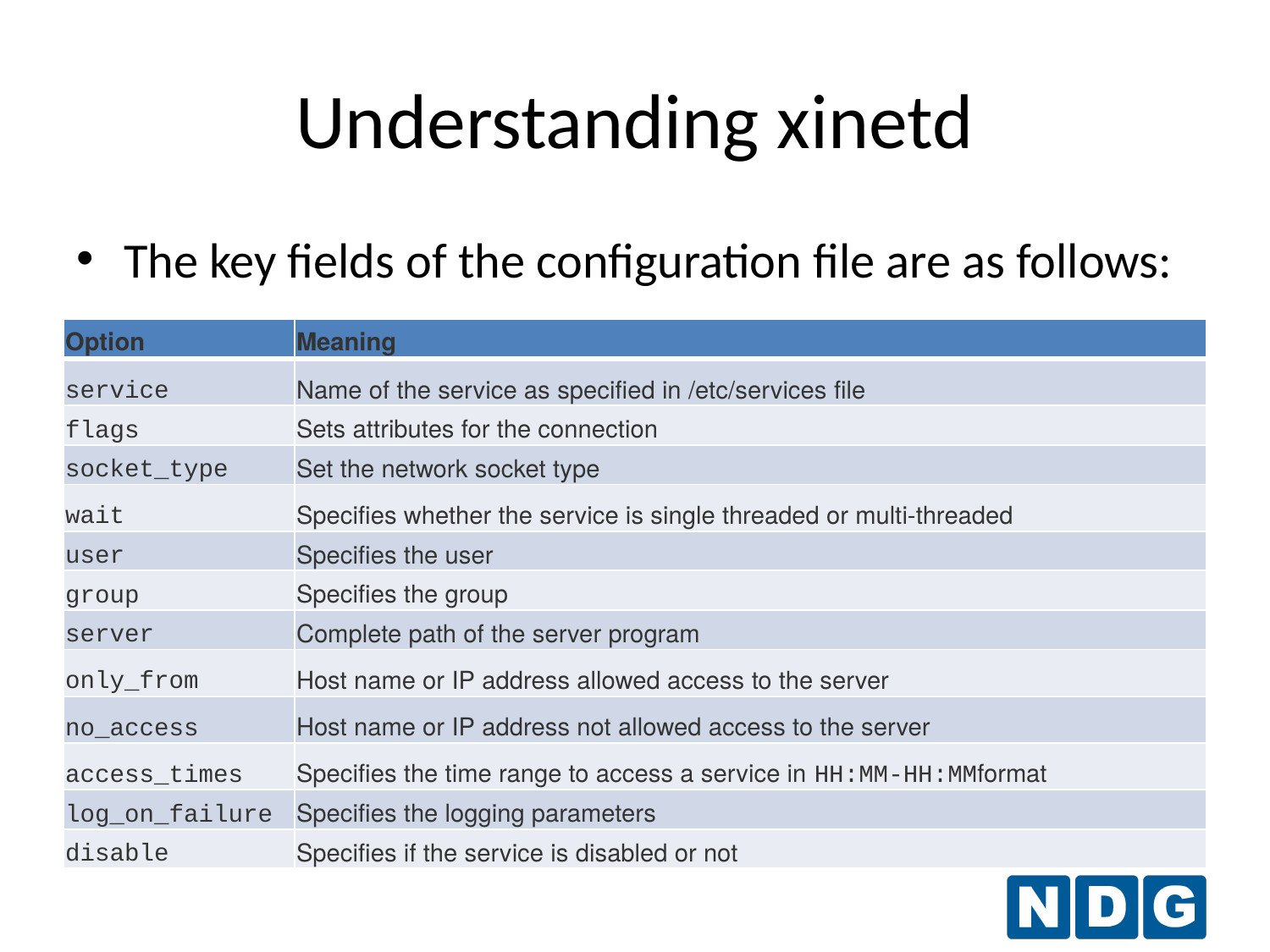

# Understanding xinetd
The key fields of the configuration file are as follows:
| Option | Meaning |
| --- | --- |
| service | Name of the service as specified in /etc/services file |
| flags | Sets attributes for the connection |
| socket\_type | Set the network socket type |
| wait | Specifies whether the service is single threaded or multi-threaded |
| user | Specifies the user |
| group | Specifies the group |
| server | Complete path of the server program |
| only\_from | Host name or IP address allowed access to the server |
| no\_access | Host name or IP address not allowed access to the server |
| access\_times | Specifies the time range to access a service in HH:MM-HH:MMformat |
| log\_on\_failure | Specifies the logging parameters |
| disable | Specifies if the service is disabled or not |